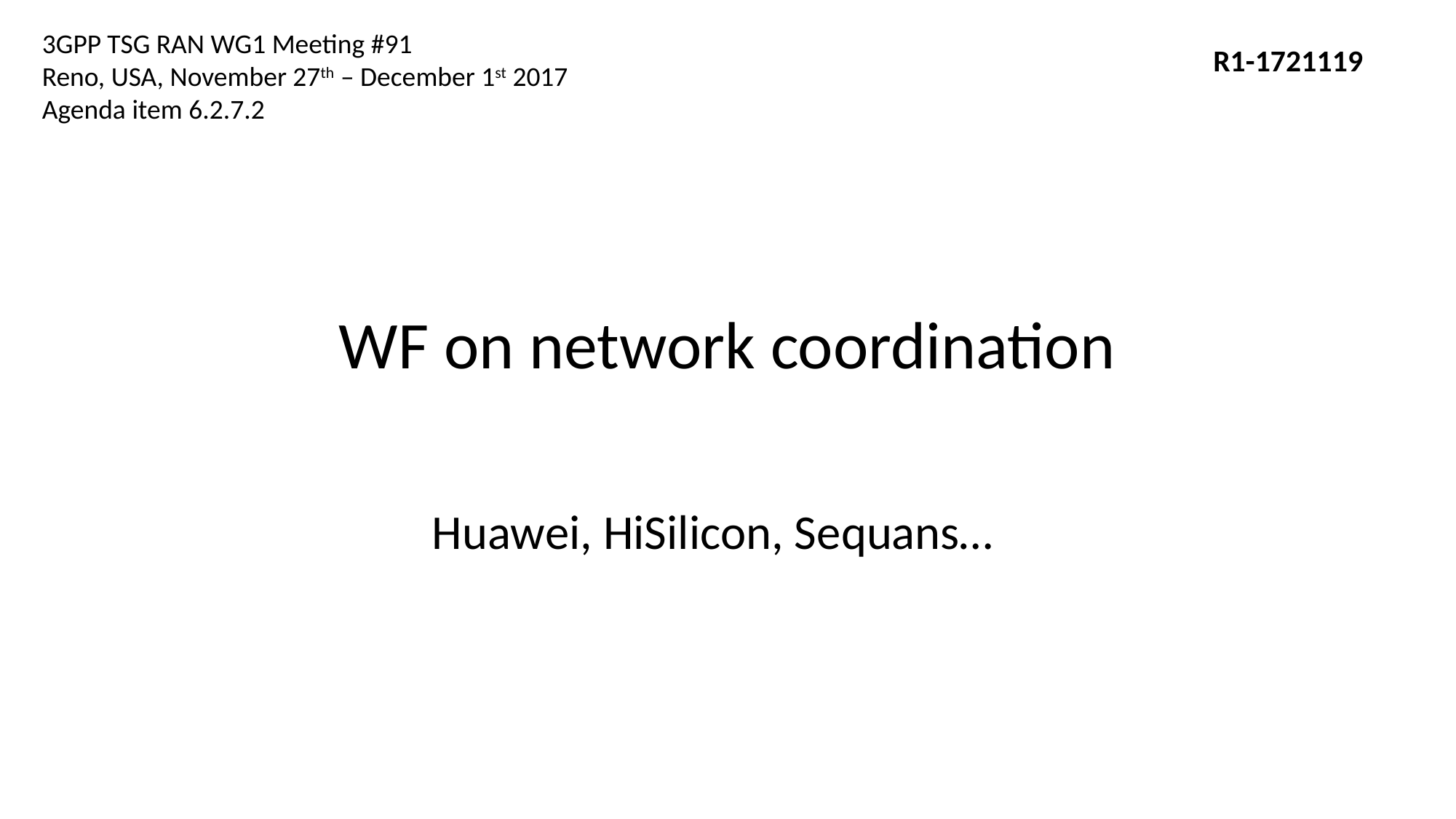

3GPP TSG RAN WG1 Meeting #91
Reno, USA, November 27th – December 1st 2017
Agenda item 6.2.7.2
R1-1721119
# WF on network coordination
Huawei, HiSilicon, Sequans…